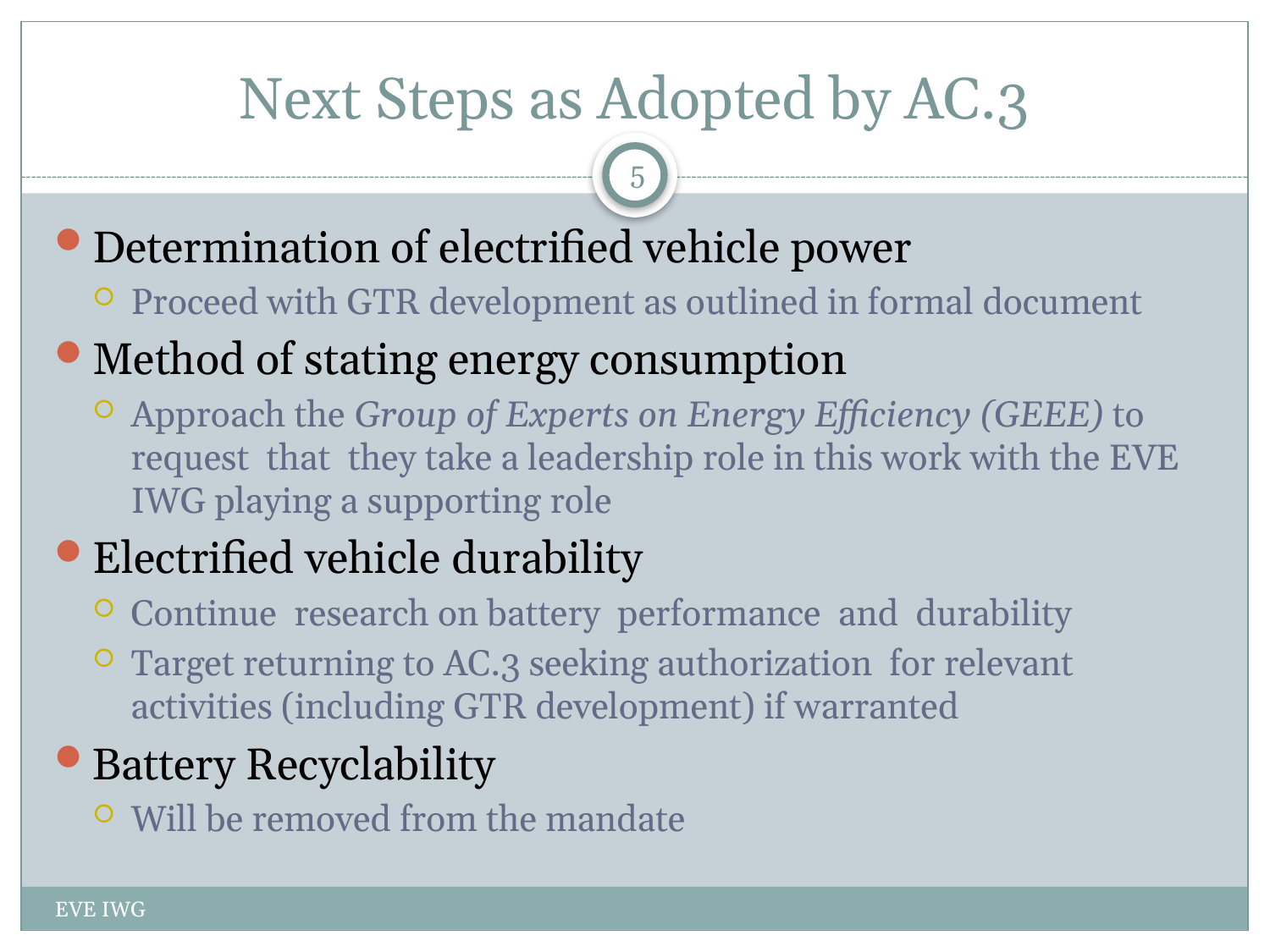

# Next Steps as Adopted by AC.3
5
Determination of electrified vehicle power
Proceed with GTR development as outlined in formal document
Method of stating energy consumption
Approach the Group of Experts on Energy Efficiency (GEEE) to request  that  they take a leadership role in this work with the EVE IWG playing a supporting role
Electrified vehicle durability
Continue  research on battery  performance  and  durability
Target returning to AC.3 seeking authorization  for relevant activities (including GTR development) if warranted
Battery Recyclability
Will be removed from the mandate
EVE IWG